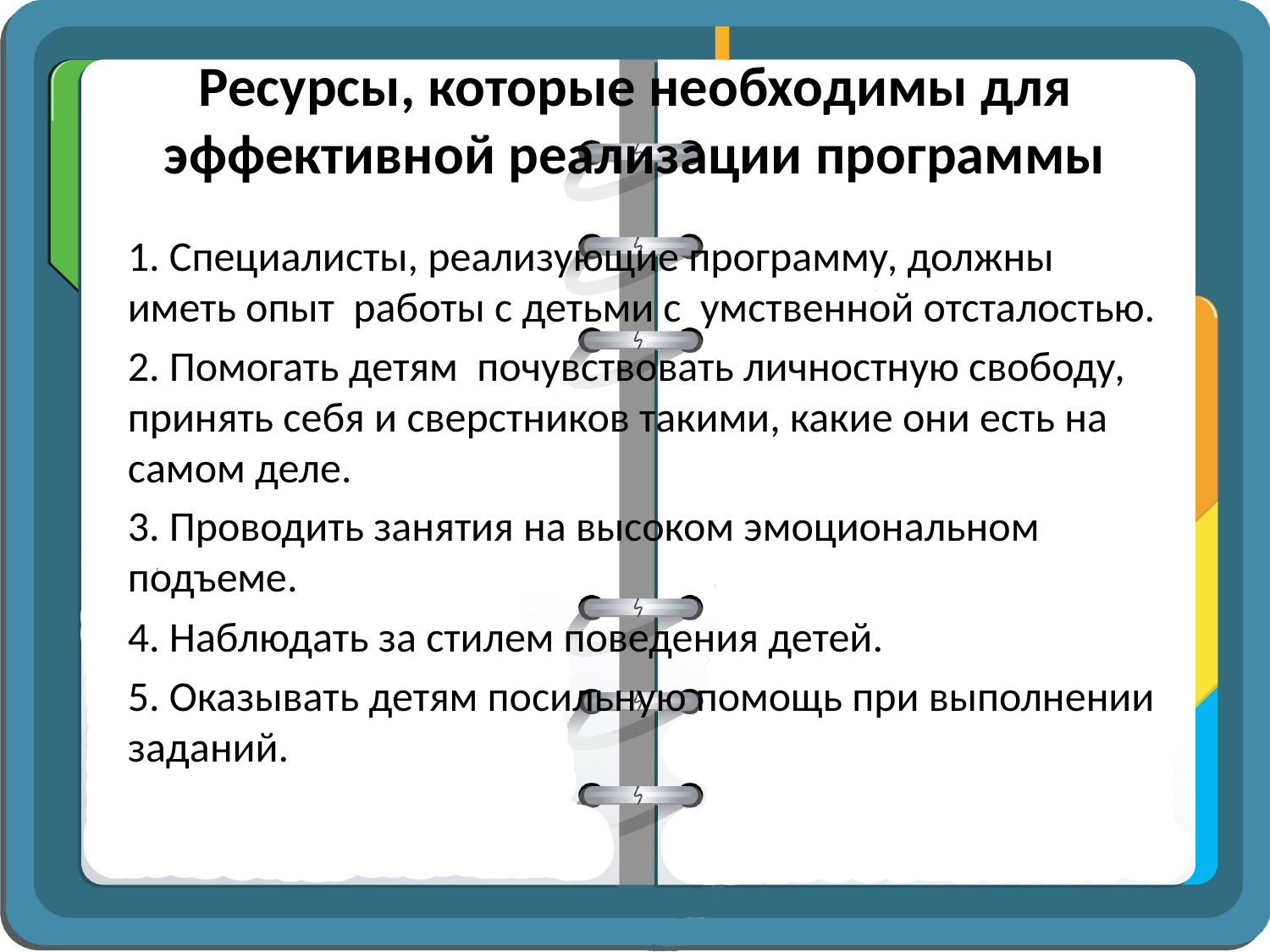

# Ресурсы, которые необходимы для эффективной реализации программы
1. Специалисты, реализующие программу, должны иметь опыт  работы с детьми с  умственной отсталостью.
2. Помогать детям  почувствовать личностную свободу, принять себя и сверстников такими, какие они есть на самом деле.
3. Проводить занятия на высоком эмоциональном подъеме.
4. Наблюдать за стилем поведения детей.
5. Оказывать детям посильную помощь при выполнении заданий.